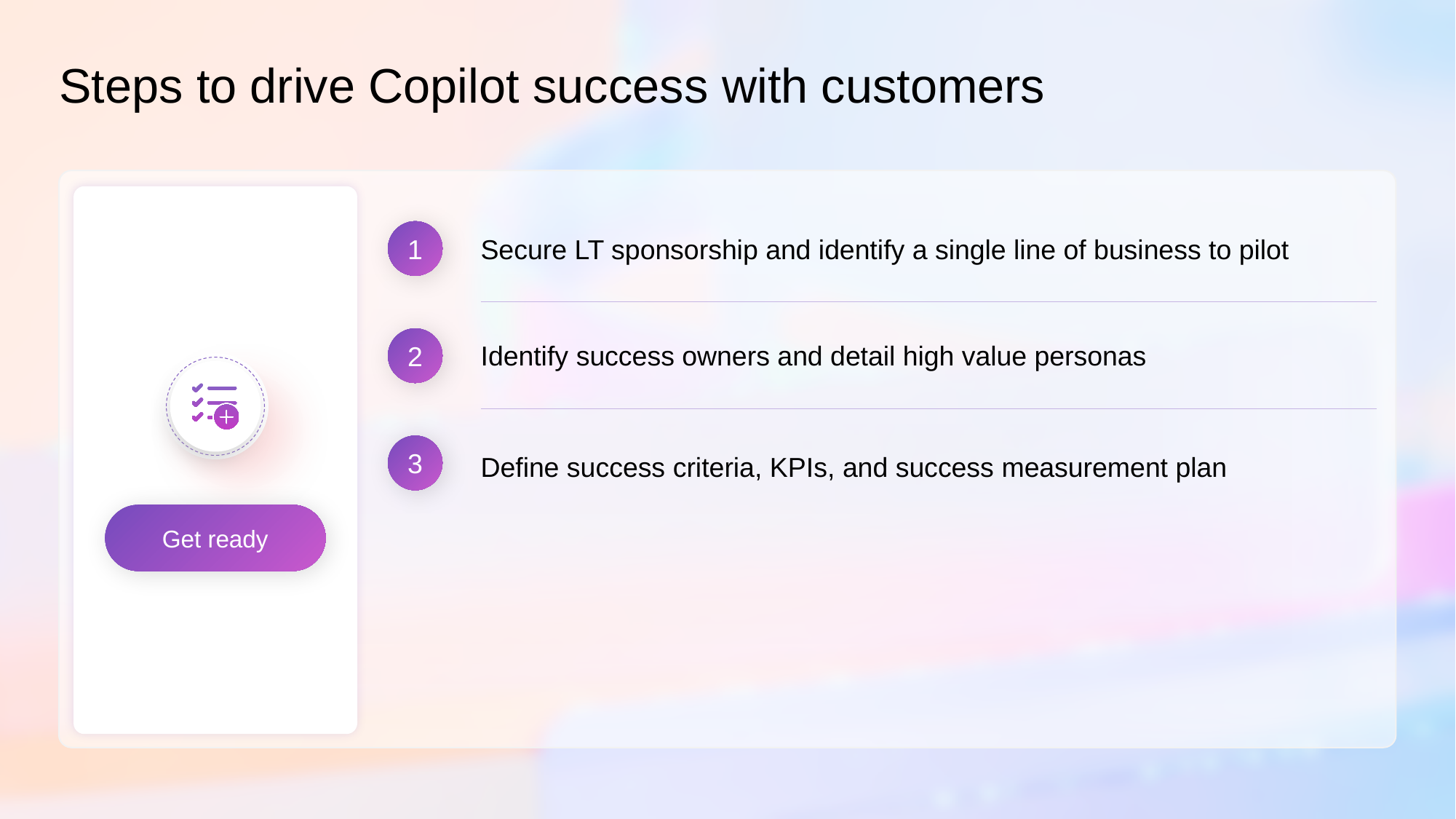

# Steps to drive Copilot success with customers

1
Secure LT sponsorship and identify a single line of business to pilot
2
Identify success owners and detail high value personas

3
Define success criteria, KPIs, and success measurement plan​
Get ready